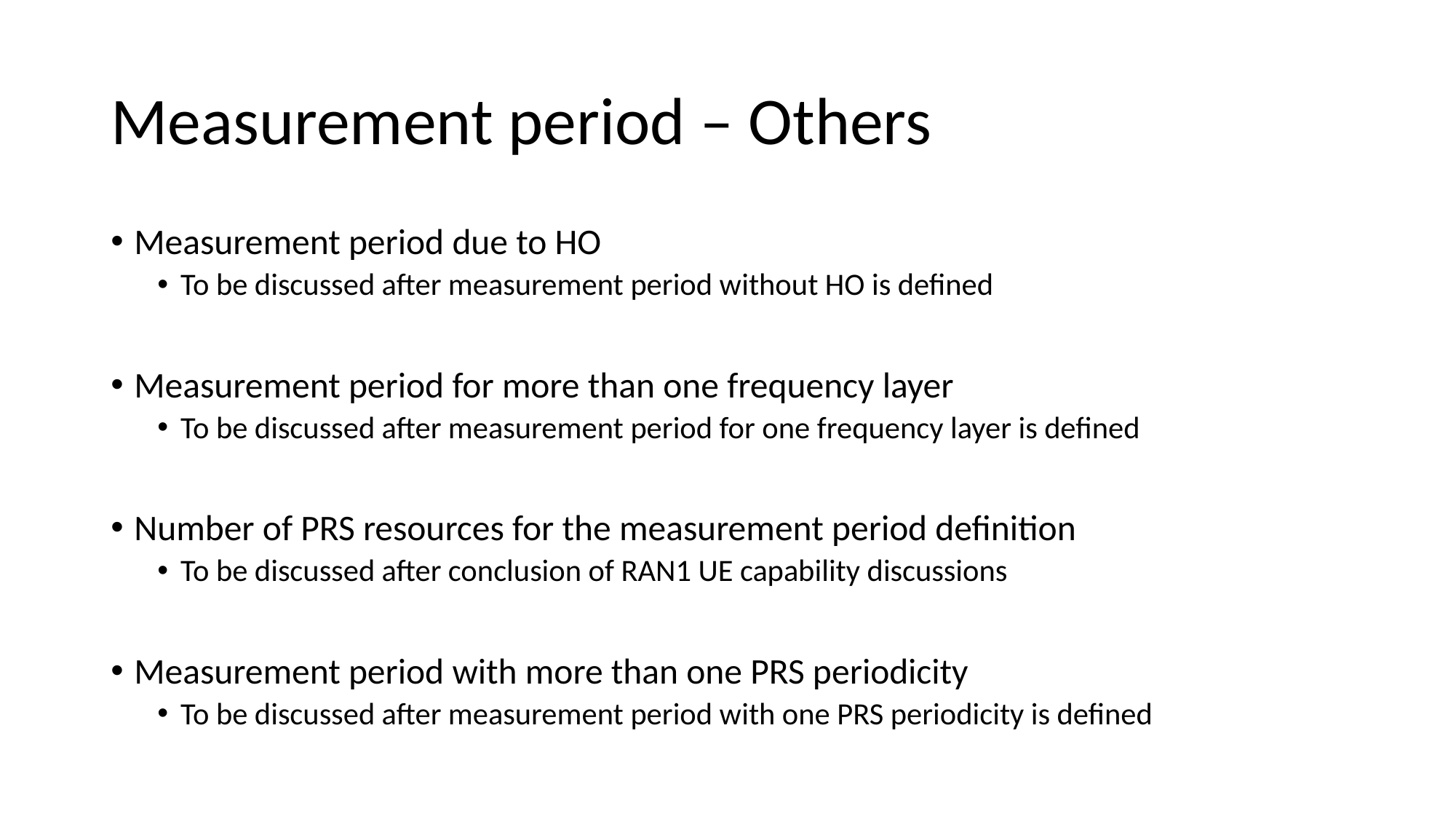

# Measurement period – Others
Measurement period due to HO
To be discussed after measurement period without HO is defined

Measurement period for more than one frequency layer
To be discussed after measurement period for one frequency layer is defined

Number of PRS resources for the measurement period definition
To be discussed after conclusion of RAN1 UE capability discussions

Measurement period with more than one PRS periodicity
To be discussed after measurement period with one PRS periodicity is defined